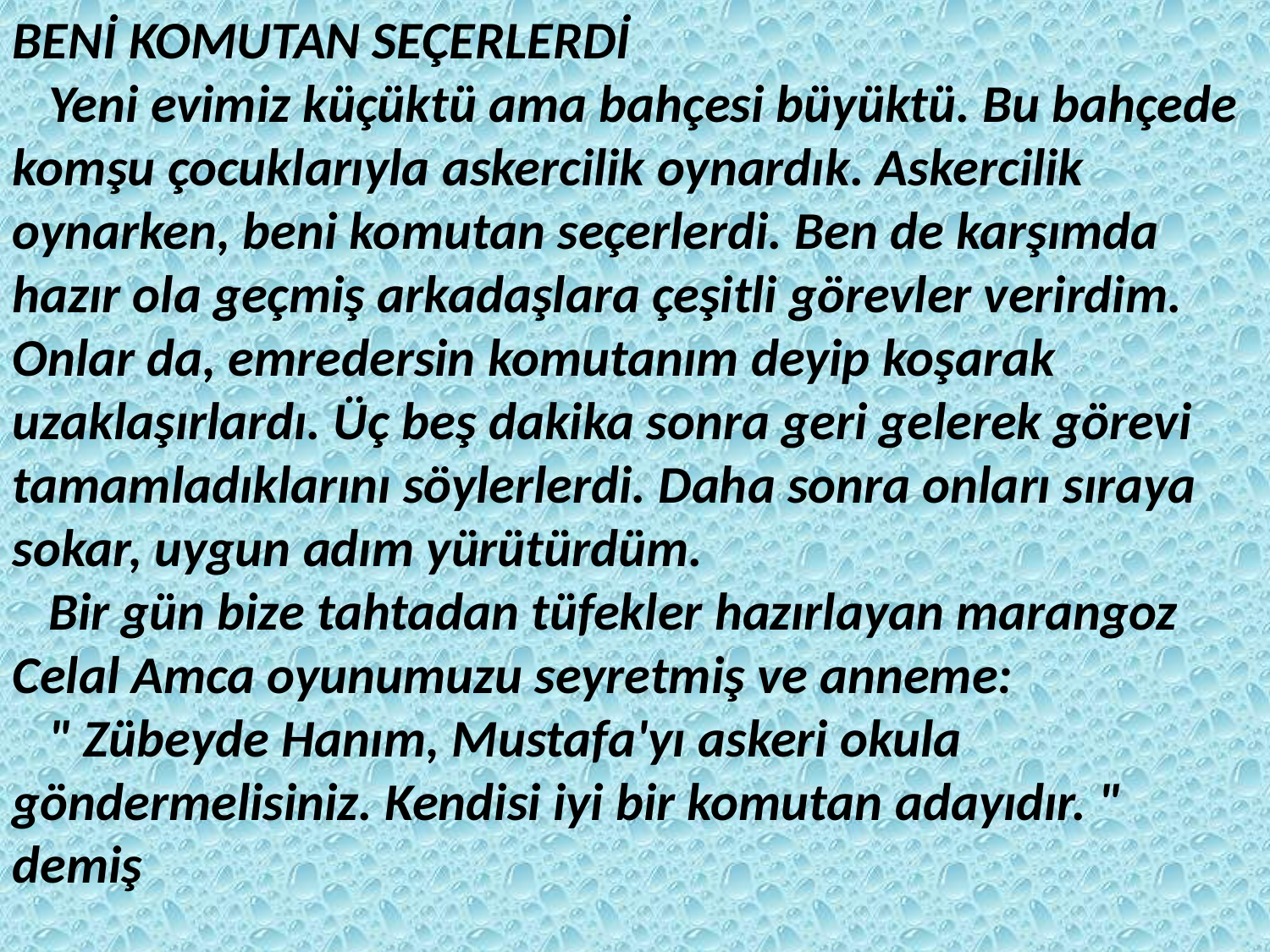

BENİ KOMUTAN SEÇERLERDİ
   Yeni evimiz küçüktü ama bahçesi büyüktü. Bu bahçede komşu çocuklarıyla askercilik oynardık. Askercilik oynarken, beni komutan seçerlerdi. Ben de karşımda hazır ola geçmiş arkadaşlara çeşitli görevler verirdim. Onlar da, emredersin komutanım deyip koşarak uzaklaşırlardı. Üç beş dakika sonra geri gelerek görevi tamamladıklarını söylerlerdi. Daha sonra onları sıraya sokar, uygun adım yürütürdüm.
   Bir gün bize tahtadan tüfekler hazırlayan marangoz Celal Amca oyunumuzu seyretmiş ve anneme:
   " Zübeyde Hanım, Mustafa'yı askeri okula göndermelisiniz. Kendisi iyi bir komutan adayıdır. " demiş